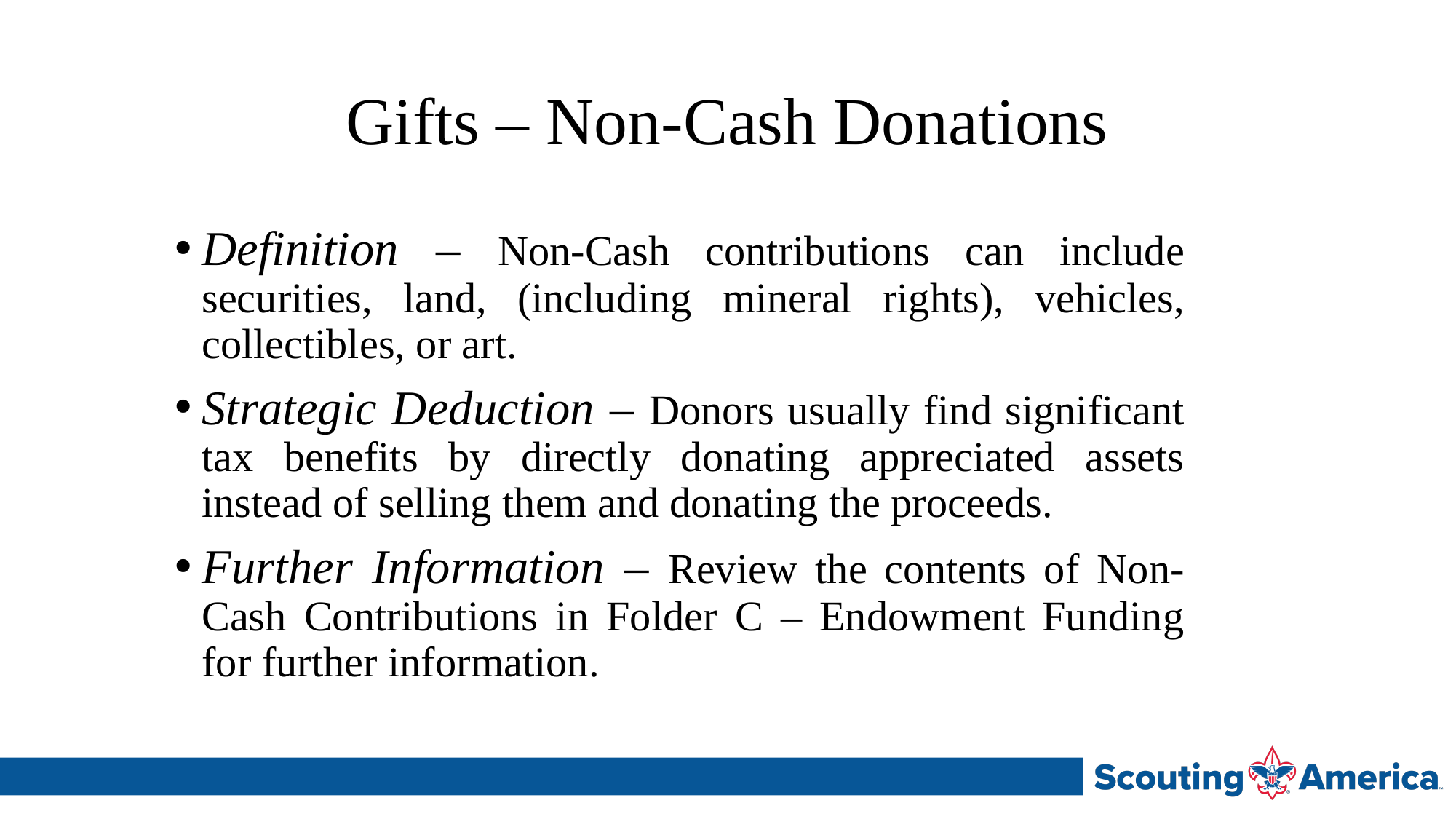

# Gifts – Non-Cash Donations
Definition – Non-Cash contributions can include securities, land, (including mineral rights), vehicles, collectibles, or art.
Strategic Deduction – Donors usually find significant tax benefits by directly donating appreciated assets instead of selling them and donating the proceeds.
Further Information – Review the contents of Non-Cash Contributions in Folder C – Endowment Funding for further information.